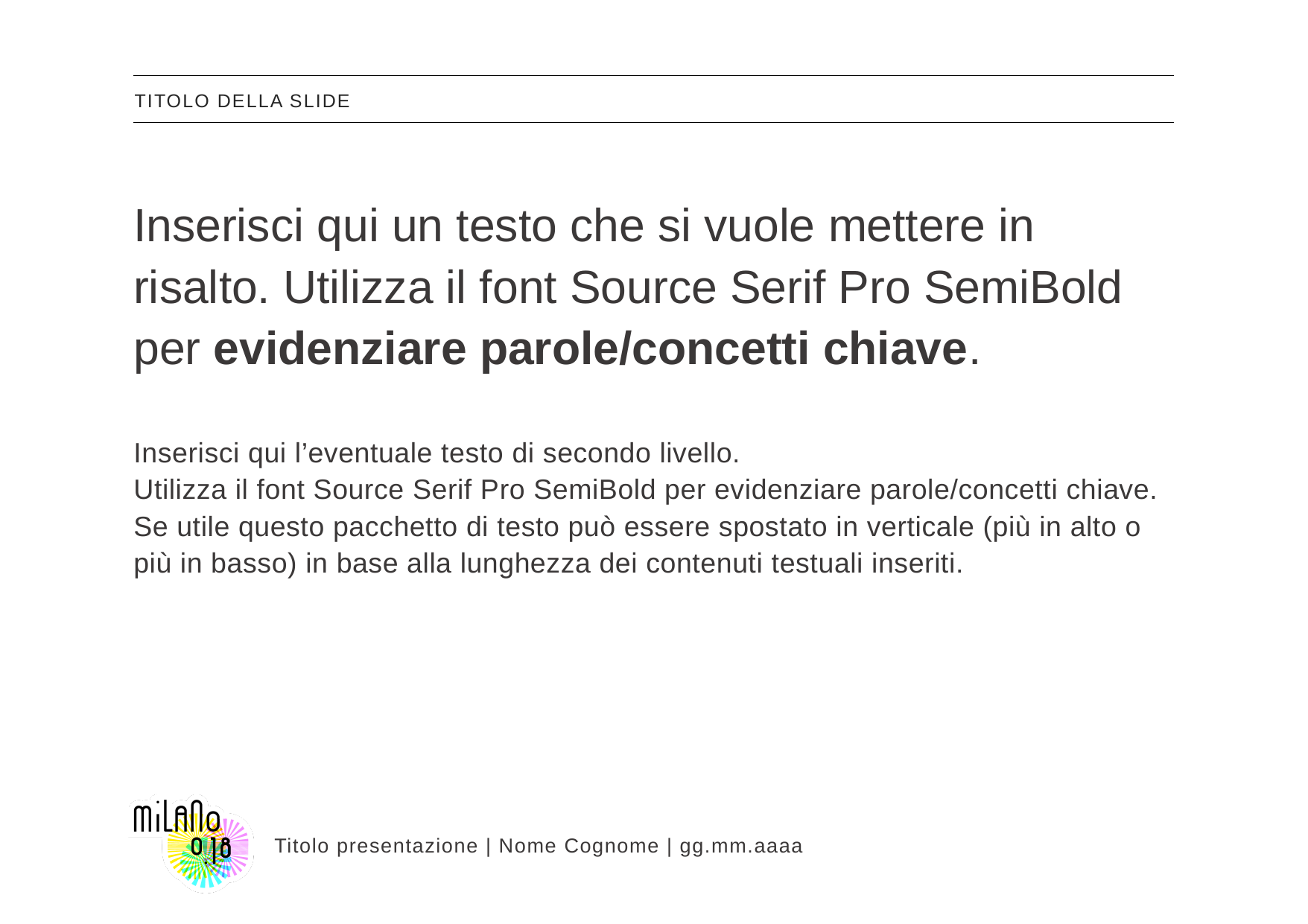

TITOLO DELLA SLIDE
Inserisci qui un testo che si vuole mettere in risalto. Utilizza il font Source Serif Pro SemiBold per evidenziare parole/concetti chiave.

Inserisci qui l’eventuale testo di secondo livello.
Utilizza il font Source Serif Pro SemiBold per evidenziare parole/concetti chiave. Se utile questo pacchetto di testo può essere spostato in verticale (più in alto o più in basso) in base alla lunghezza dei contenuti testuali inseriti.

Titolo presentazione | Nome Cognome | gg.mm.aaaa